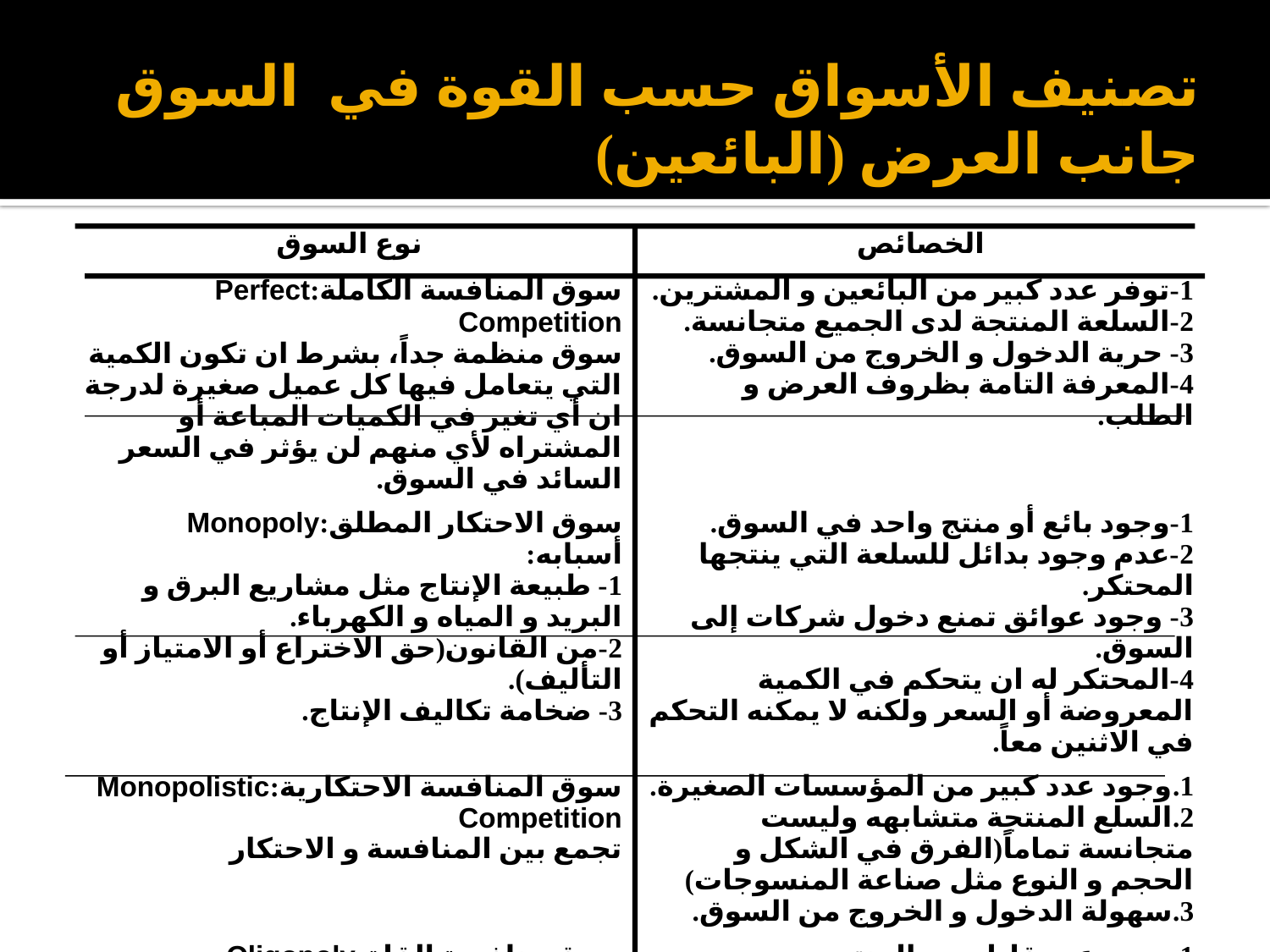

# تصنيف الأسواق حسب القوة في  السوق جانب العرض (البائعين)
| نوع السوق | الخصائص |
| --- | --- |
| سوق المنافسة الكاملة:Perfect Competition سوق منظمة جداً، بشرط ان تكون الكمية التي يتعامل فيها كل عميل صغيرة لدرجة ان أي تغير في الكميات المباعة أو المشتراه لأي منهم لن يؤثر في السعر السائد في السوق. | 1-توفر عدد كبير من البائعين و المشترين. 2-السلعة المنتجة لدى الجميع متجانسة. 3- حرية الدخول و الخروج من السوق. 4-المعرفة التامة بظروف العرض و الطلب. |
| سوق الاحتكار المطلق:Monopoly أسبابه: 1- طبيعة الإنتاج مثل مشاريع البرق و البريد و المياه و الكهرباء. 2-من القانون(حق الاختراع أو الامتياز أو التأليف). 3- ضخامة تكاليف الإنتاج. | 1-وجود بائع أو منتج واحد في السوق. 2-عدم وجود بدائل للسلعة التي ينتجها المحتكر. 3- وجود عوائق تمنع دخول شركات إلى السوق. 4-المحتكر له ان يتحكم في الكمية المعروضة أو السعر ولكنه لا يمكنه التحكم في الاثنين معاً. |
| سوق المنافسة الاحتكارية:Monopolistic Competition تجمع بين المنافسة و الاحتكار | وجود عدد كبير من المؤسسات الصغيرة. السلع المنتجة متشابهه وليست متجانسة تماماً(الفرق في الشكل و الحجم و النوع مثل صناعة المنسوجات) سهولة الدخول و الخروج من السوق. |
| سوق منافسة القلة:Oligopoly (صناعة السيارات و المطاط... الخ) | وجود عدد قليل من المنتجين. السلع المنتجة قد تكون متجانسة وقد تكون متميزة. وجود عوائق كبيرة لدخول السوق. |